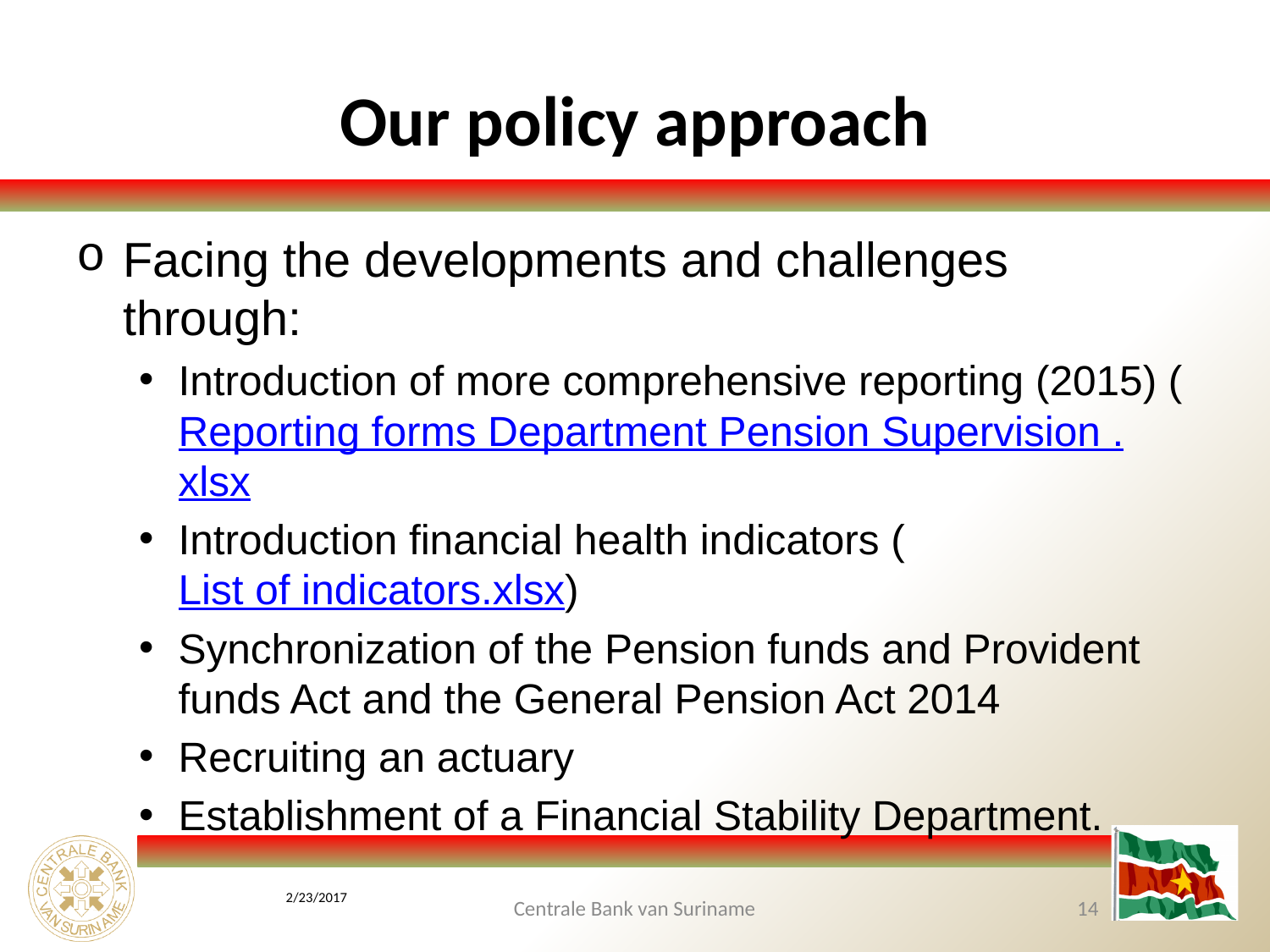

# Our policy approach
Facing the developments and challenges through:
Introduction of more comprehensive reporting (2015) (Reporting forms Department Pension Supervision .xlsx
Introduction financial health indicators (List of indicators.xlsx)
Synchronization of the Pension funds and Provident funds Act and the General Pension Act 2014
Recruiting an actuary
Establishment of a Financial Stability Department.

2/23/2017
Centrale Bank van Suriname
14